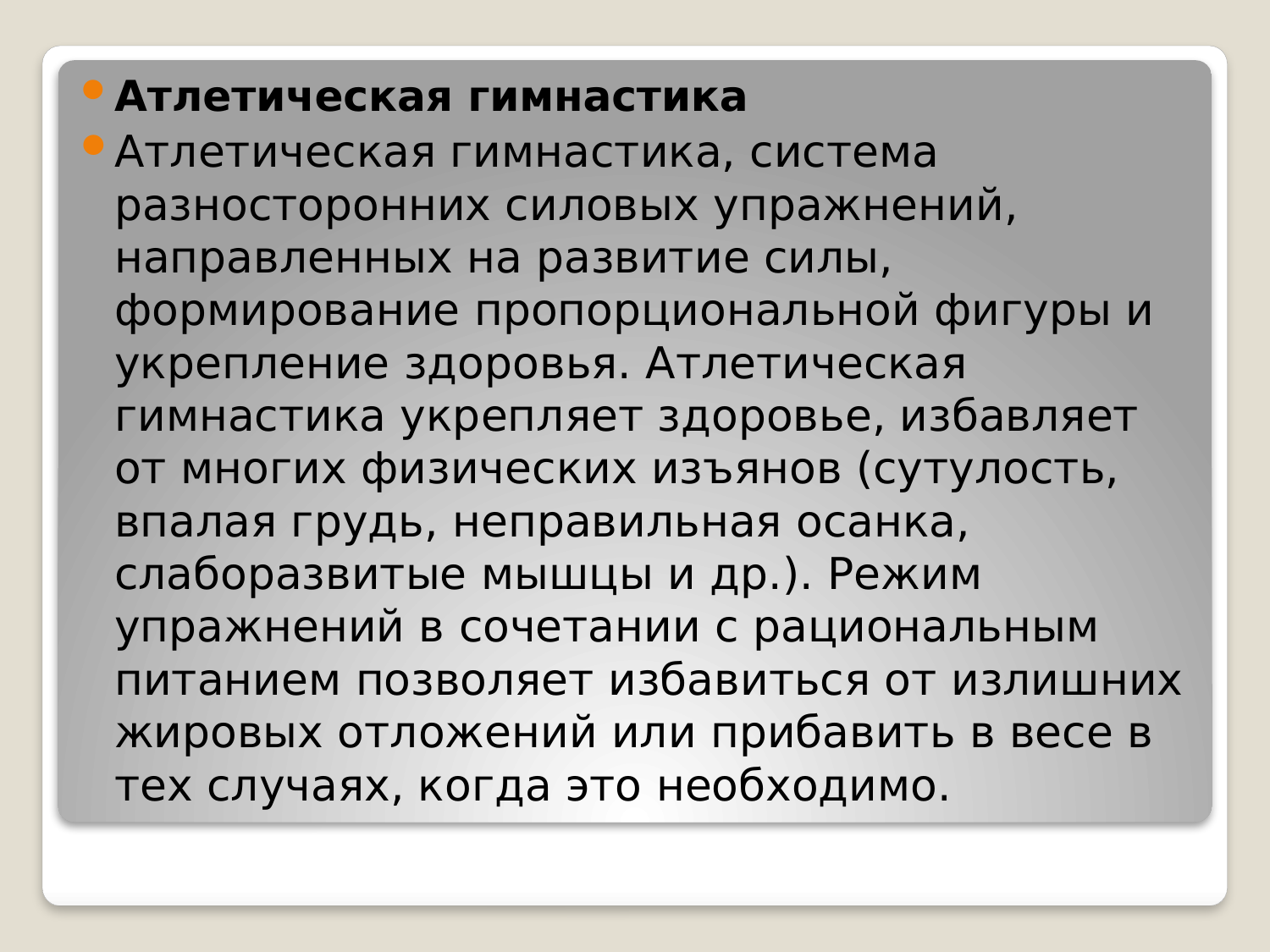

Атлетическая гимнастика
Атлетическая гимнастика, система разносторонних силовых упражнений, направленных на развитие силы, формирование пропорциональной фигуры и укрепление здоровья. Атлетическая гимнастика укрепляет здоровье, избавляет от многих физических изъянов (сутулость, впалая грудь, неправильная осанка, слаборазвитые мышцы и др.). Режим упражнений в сочетании с рациональным питанием позволяет избавиться от излишних жировых отложений или прибавить в весе в тех случаях, когда это необходимо.